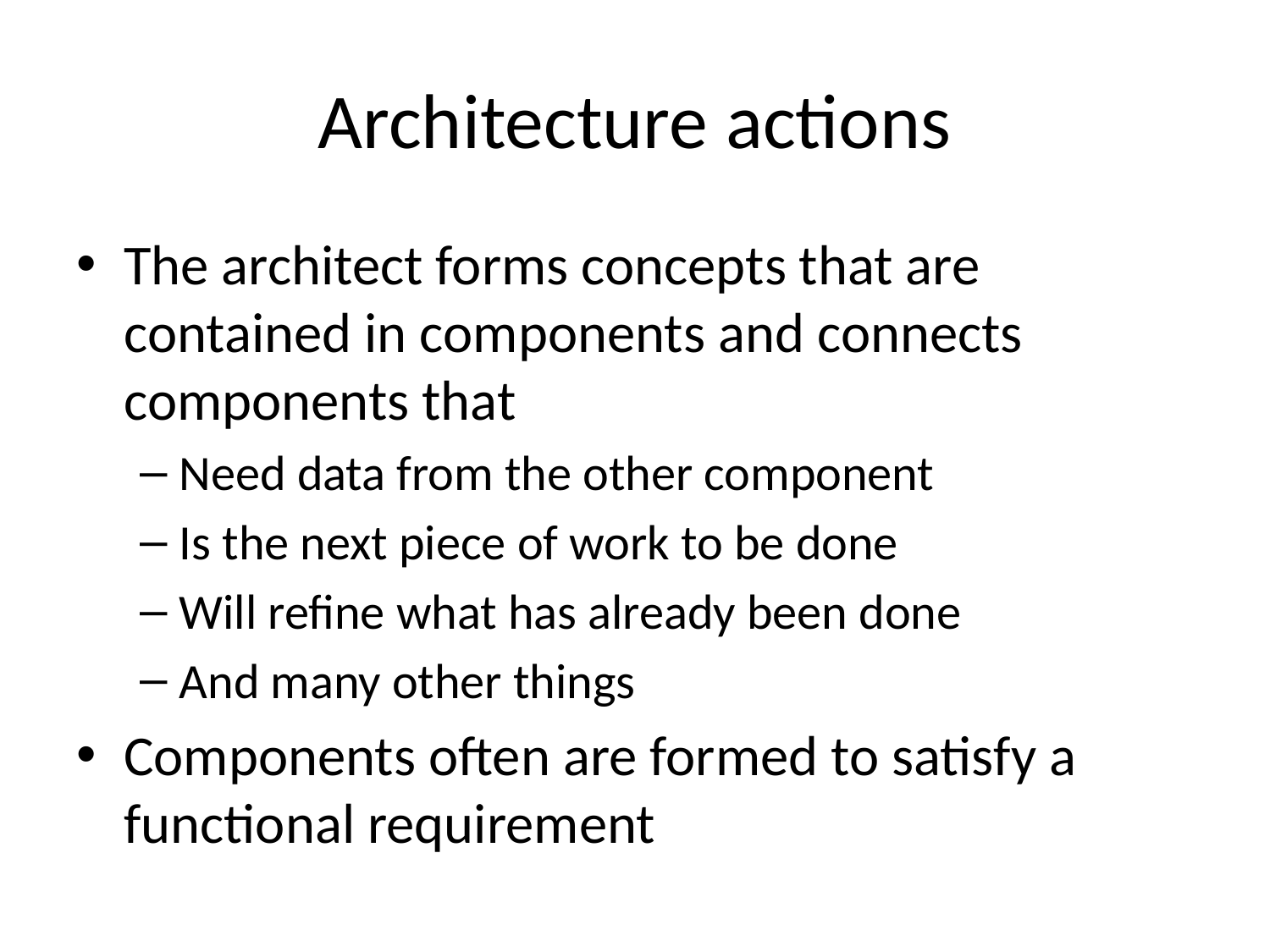

# Architecture actions
The architect forms concepts that are contained in components and connects components that
Need data from the other component
Is the next piece of work to be done
Will refine what has already been done
And many other things
Components often are formed to satisfy a functional requirement